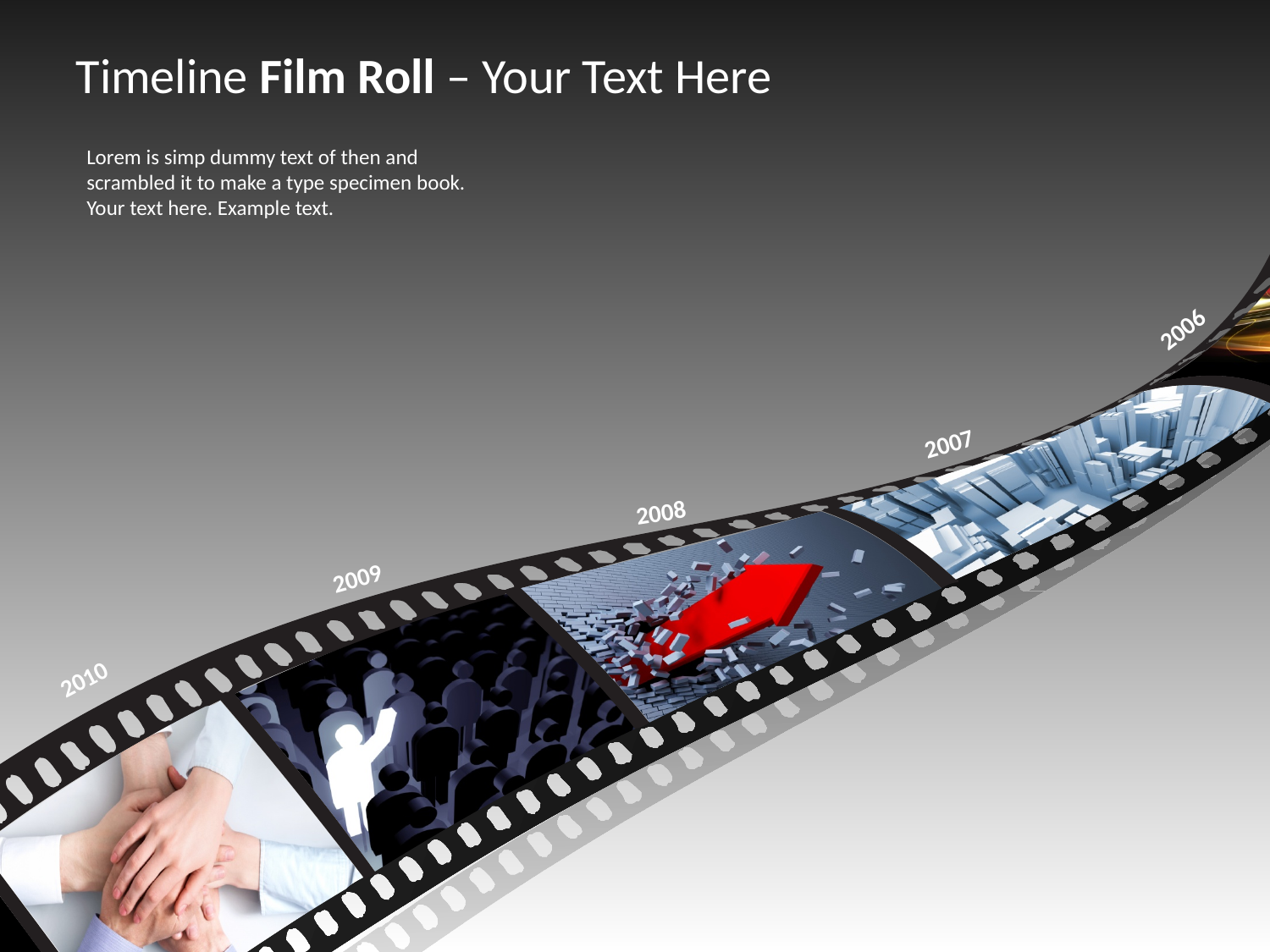

Timeline Film Roll – Your Text Here
Lorem is simp dummy text of then and
scrambled it to make a type specimen book.
Your text here. Example text.

2006

2007
2008

2009

2010